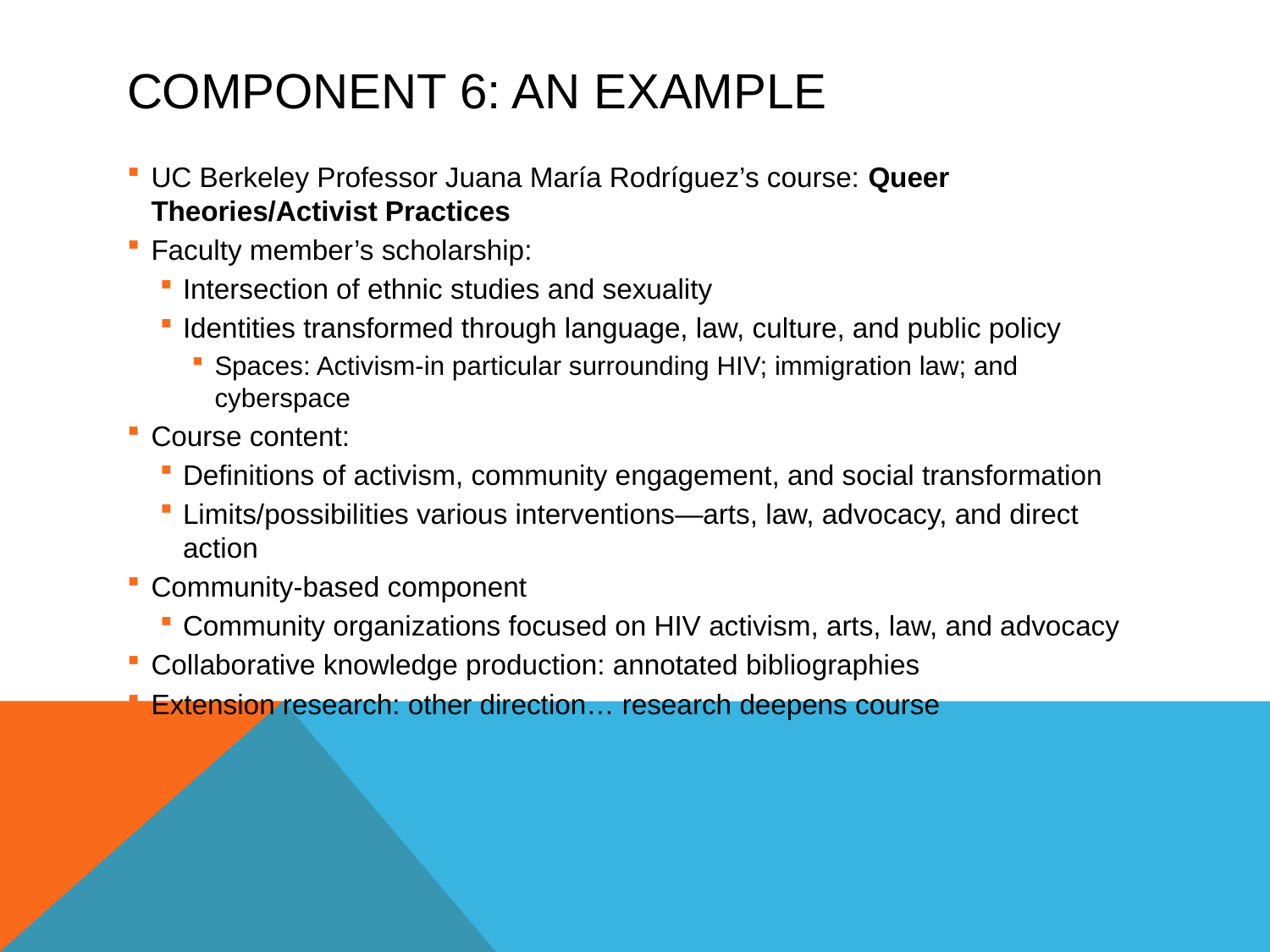

# Component 6: AN Example
UC Berkeley Professor Juana María Rodríguez’s course: Queer Theories/Activist Practices
Faculty member’s scholarship:
Intersection of ethnic studies and sexuality
Identities transformed through language, law, culture, and public policy
Spaces: Activism-in particular surrounding HIV; immigration law; and cyberspace
Course content:
Definitions of activism, community engagement, and social transformation
Limits/possibilities various interventions—arts, law, advocacy, and direct action
Community-based component
Community organizations focused on HIV activism, arts, law, and advocacy
Collaborative knowledge production: annotated bibliographies
Extension research: other direction… research deepens course